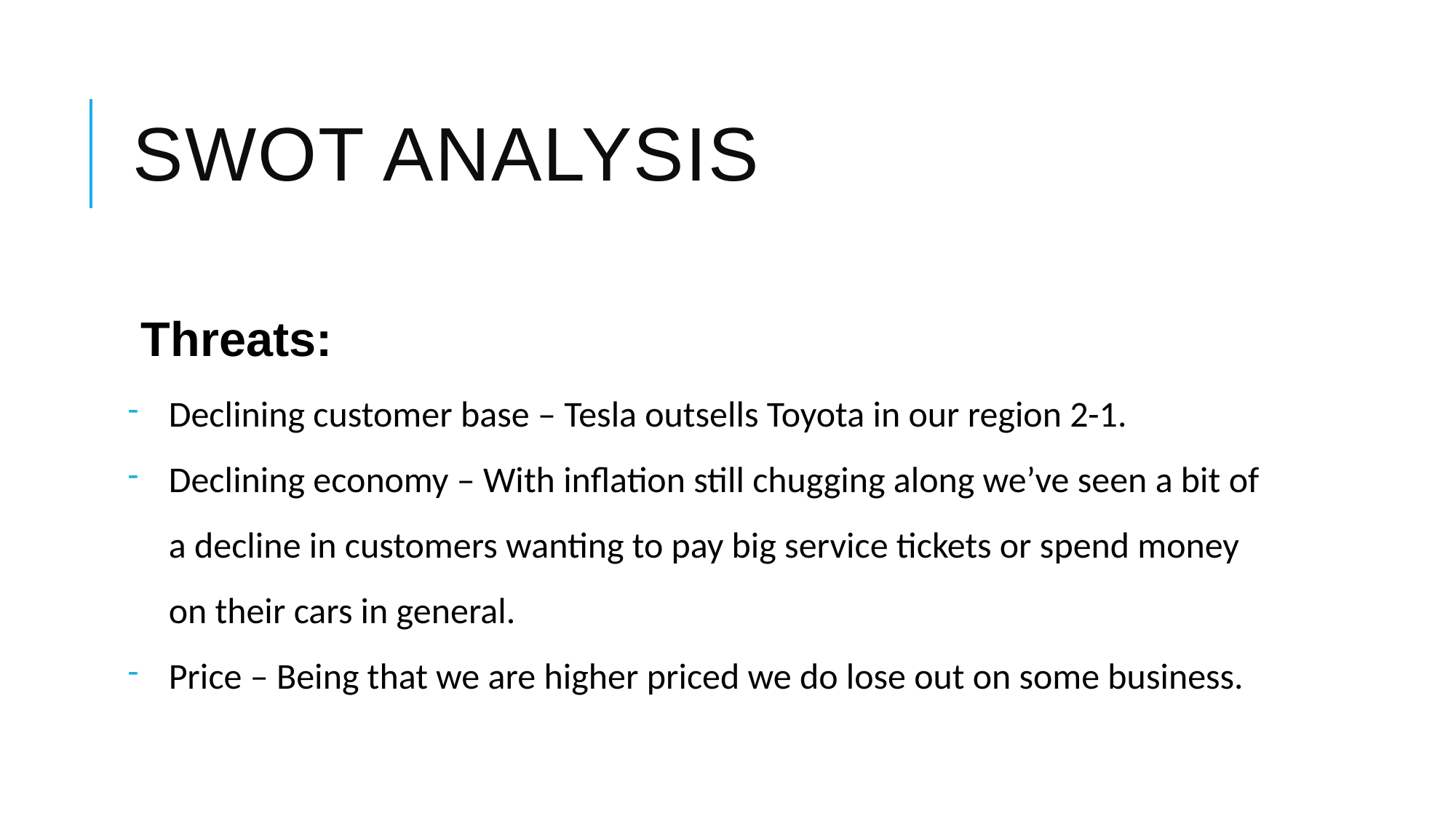

# SWOT Analysis
Threats:
Declining customer base – Tesla outsells Toyota in our region 2-1.
Declining economy – With inflation still chugging along we’ve seen a bit of a decline in customers wanting to pay big service tickets or spend money on their cars in general.
Price – Being that we are higher priced we do lose out on some business.